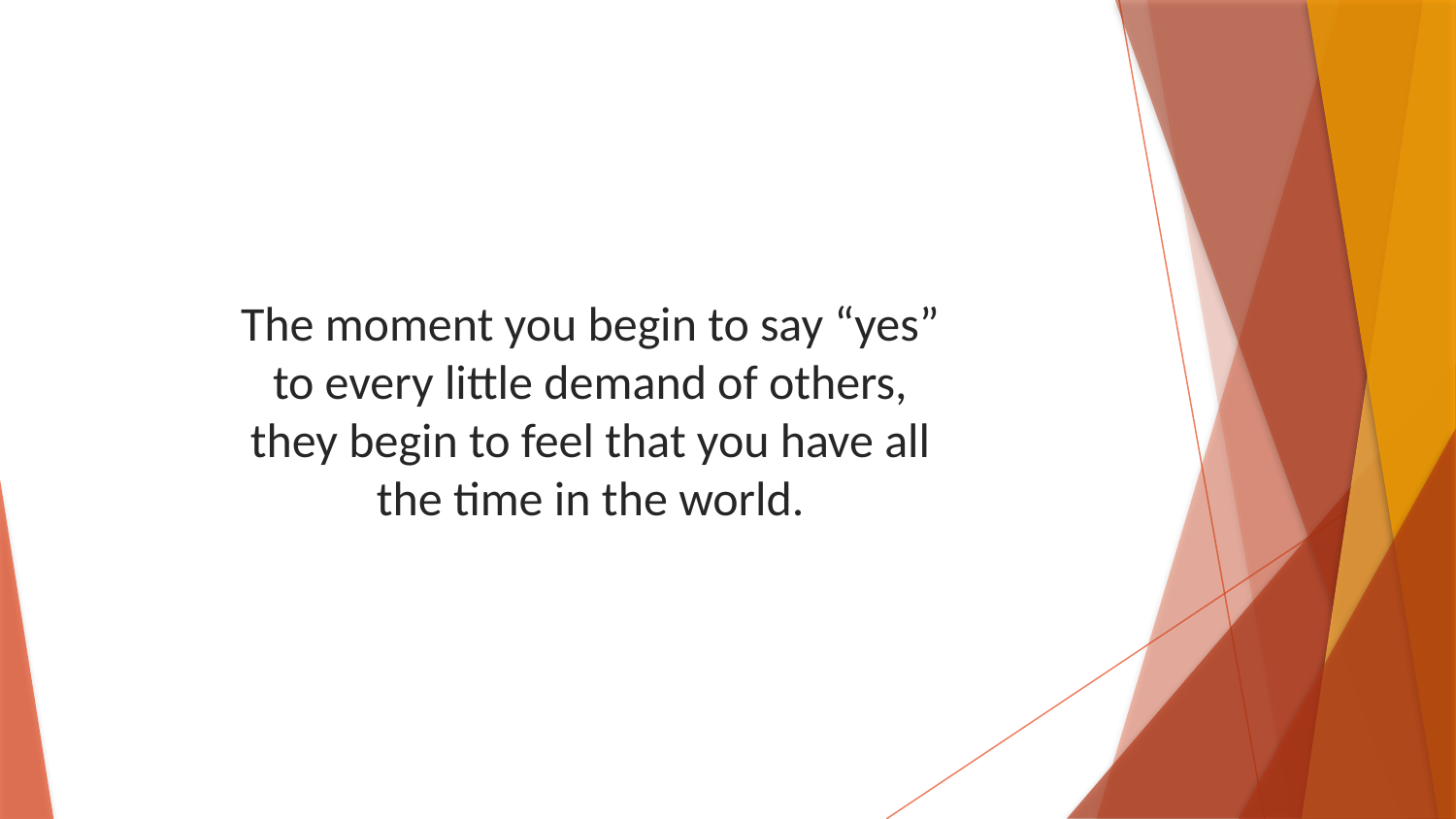

The moment you begin to say “yes” to every little demand of others, they begin to feel that you have all the time in the world.